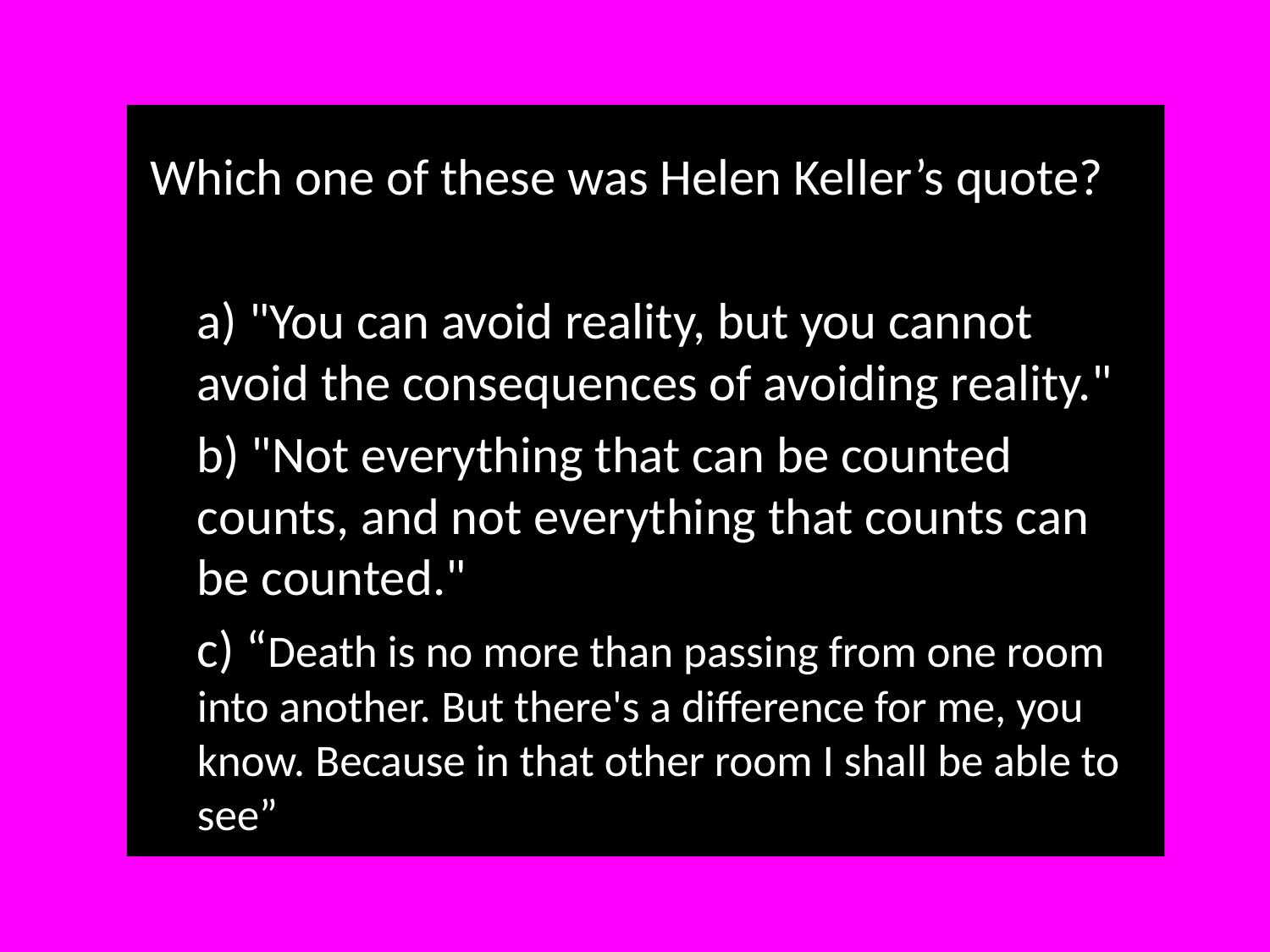

Which one of these was Helen Keller’s quote?

		a) "You can avoid reality, but you cannot avoid the consequences of avoiding reality."
		b) "Not everything that can be counted counts, and not everything that counts can be counted."
		c) “Death is no more than passing from one room into another. But there's a difference for me, you know. Because in that other room I shall be able to see”